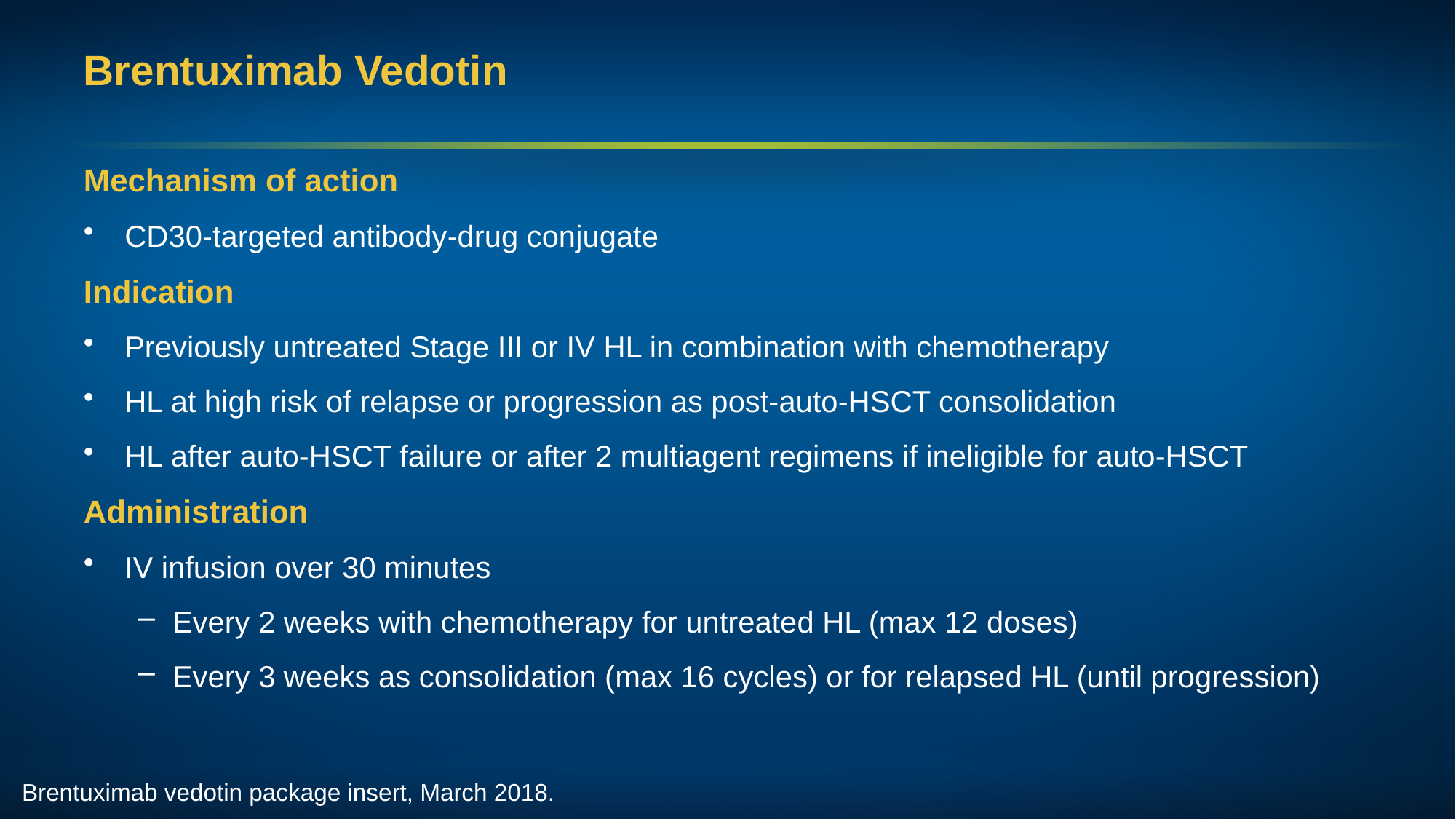

# Brentuximab Vedotin
Mechanism of action
CD30-targeted antibody-drug conjugate
Indication
Previously untreated Stage III or IV HL in combination with chemotherapy
HL at high risk of relapse or progression as post-auto-HSCT consolidation
HL after auto-HSCT failure or after 2 multiagent regimens if ineligible for auto-HSCT
Administration
IV infusion over 30 minutes
Every 2 weeks with chemotherapy for untreated HL (max 12 doses)
Every 3 weeks as consolidation (max 16 cycles) or for relapsed HL (until progression)
Brentuximab vedotin package insert, March 2018.